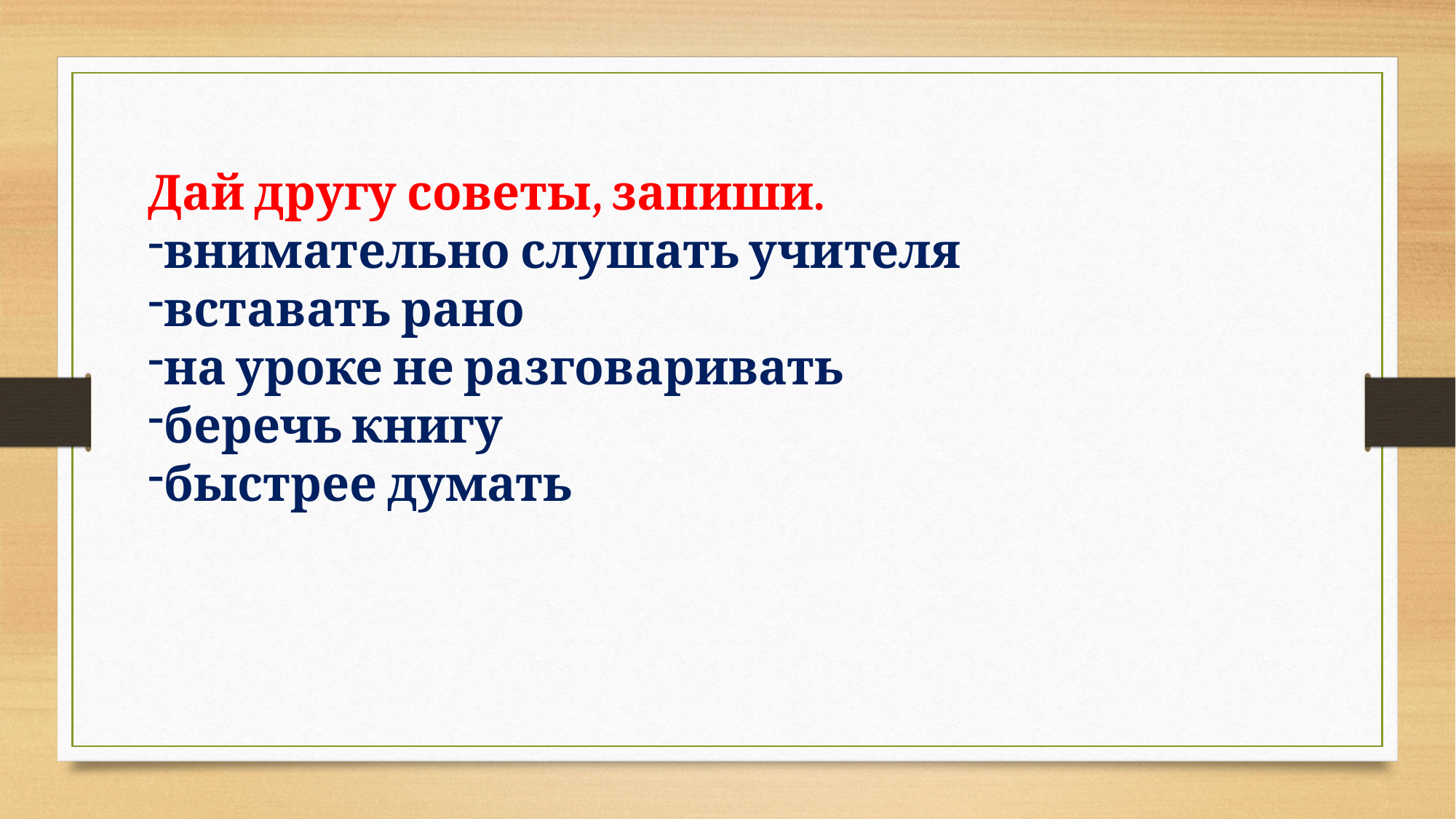

Дай другу советы, запиши.
внимательно слушать учителя
вставать рано
на уроке не разговаривать
беречь книгу
быстрее думать